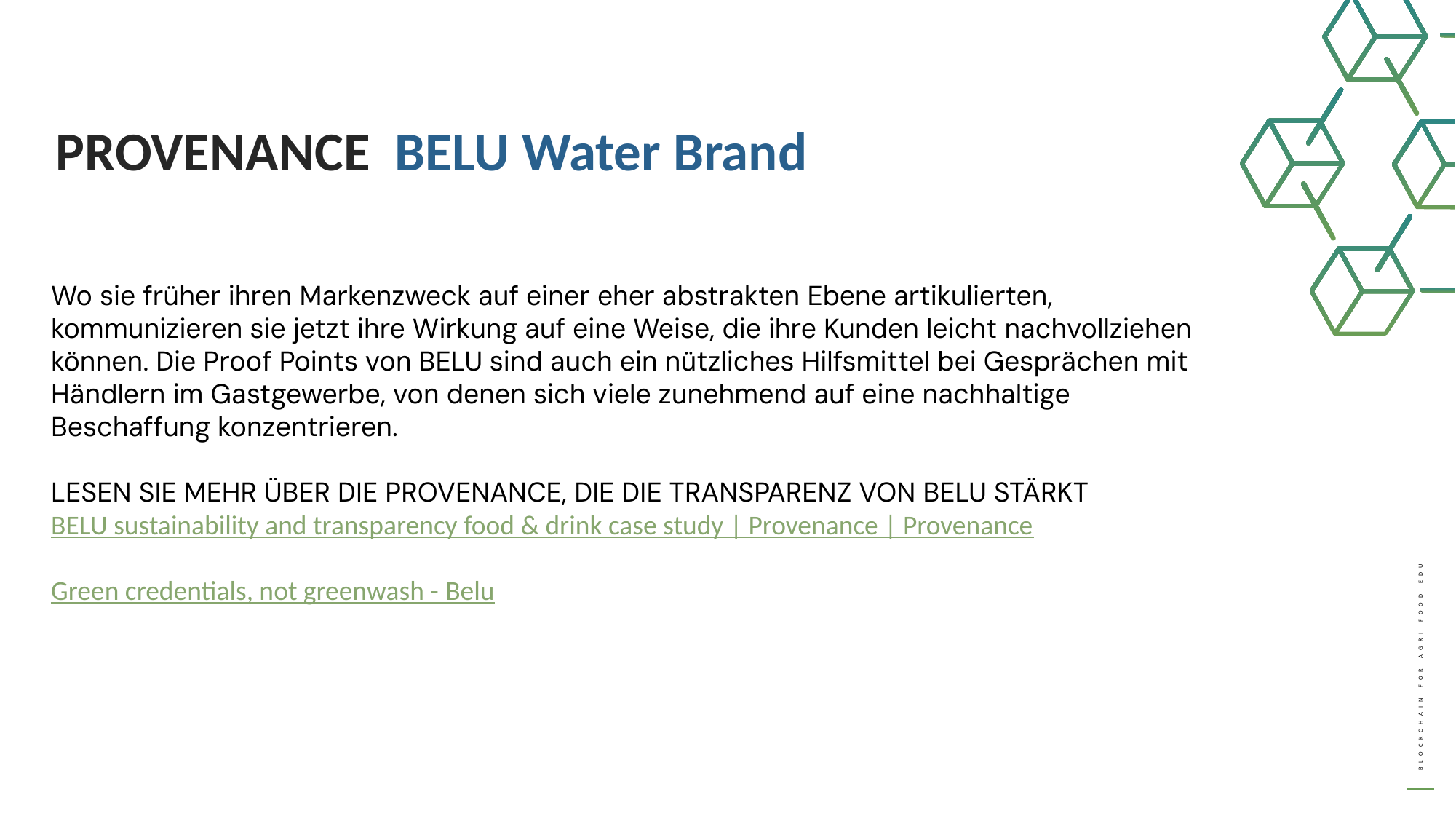

PROVENANCE  BELU Water Brand

Wo sie früher ihren Markenzweck auf einer eher abstrakten Ebene artikulierten, kommunizieren sie jetzt ihre Wirkung auf eine Weise, die ihre Kunden leicht nachvollziehen können. Die Proof Points von BELU sind auch ein nützliches Hilfsmittel bei Gesprächen mit Händlern im Gastgewerbe, von denen sich viele zunehmend auf eine nachhaltige Beschaffung konzentrieren.

LESEN SIE MEHR ÜBER DIE PROVENANCE, DIE DIE TRANSPARENZ VON BELU STÄRKT
BELU sustainability and transparency food & drink case study | Provenance | Provenance

Green credentials, not greenwash - Belu